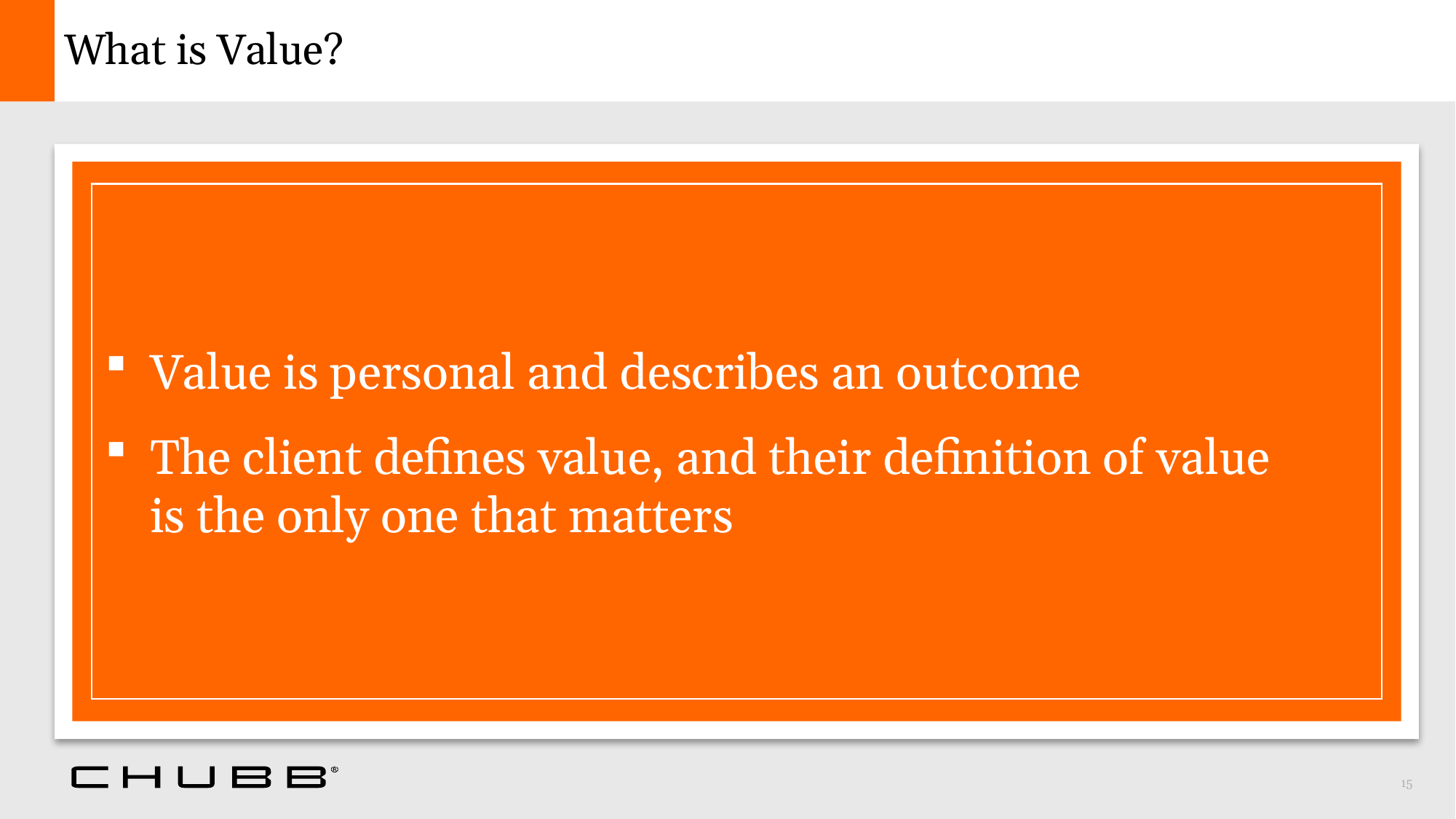

# What is Value?

Value is personal and describes an outcome
The client defines value, and their definition of value
is the only one that matters

15